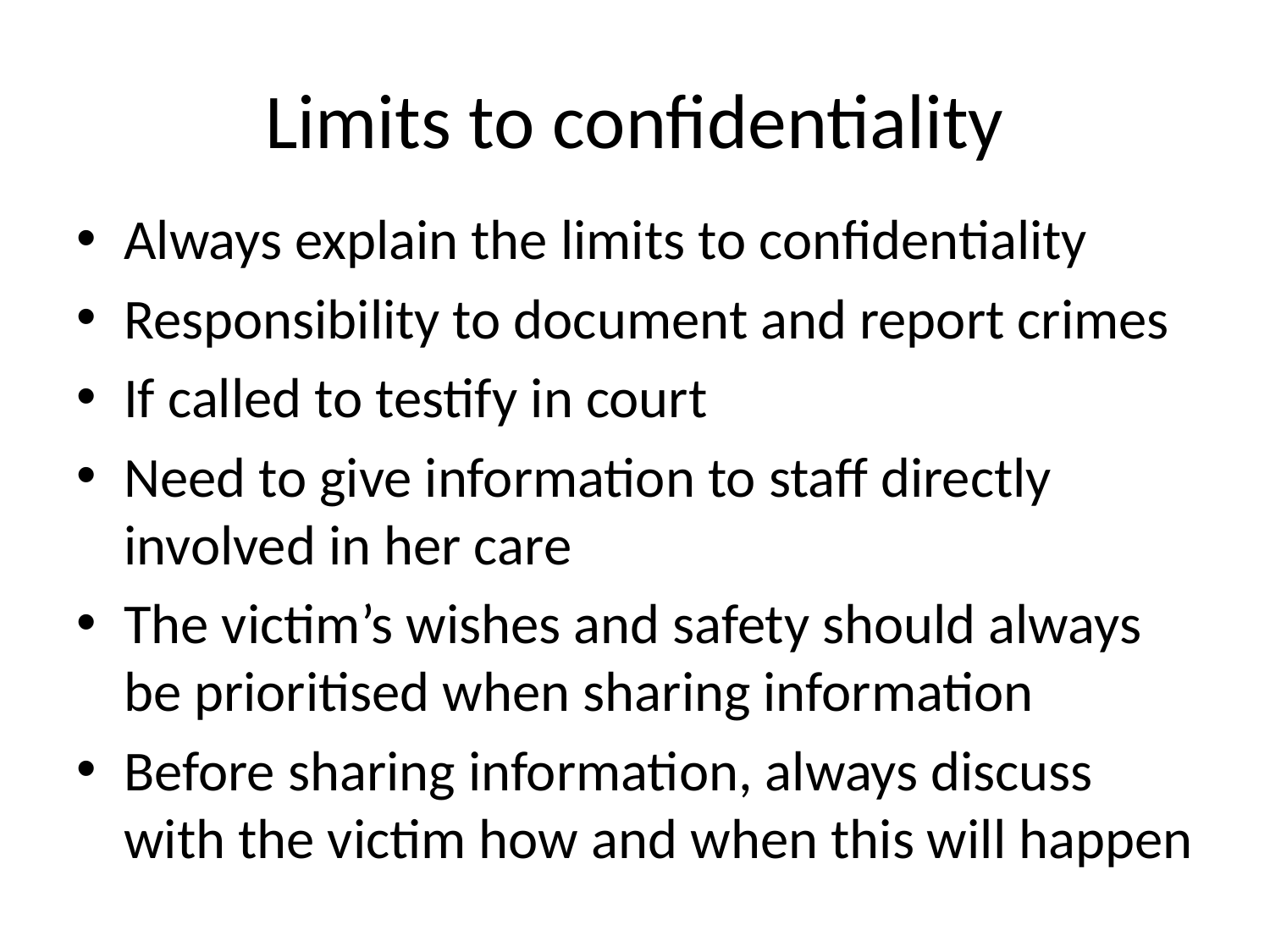

# Limits to confidentiality
Always explain the limits to confidentiality
Responsibility to document and report crimes
If called to testify in court
Need to give information to staff directly involved in her care
The victim’s wishes and safety should always be prioritised when sharing information
Before sharing information, always discuss with the victim how and when this will happen